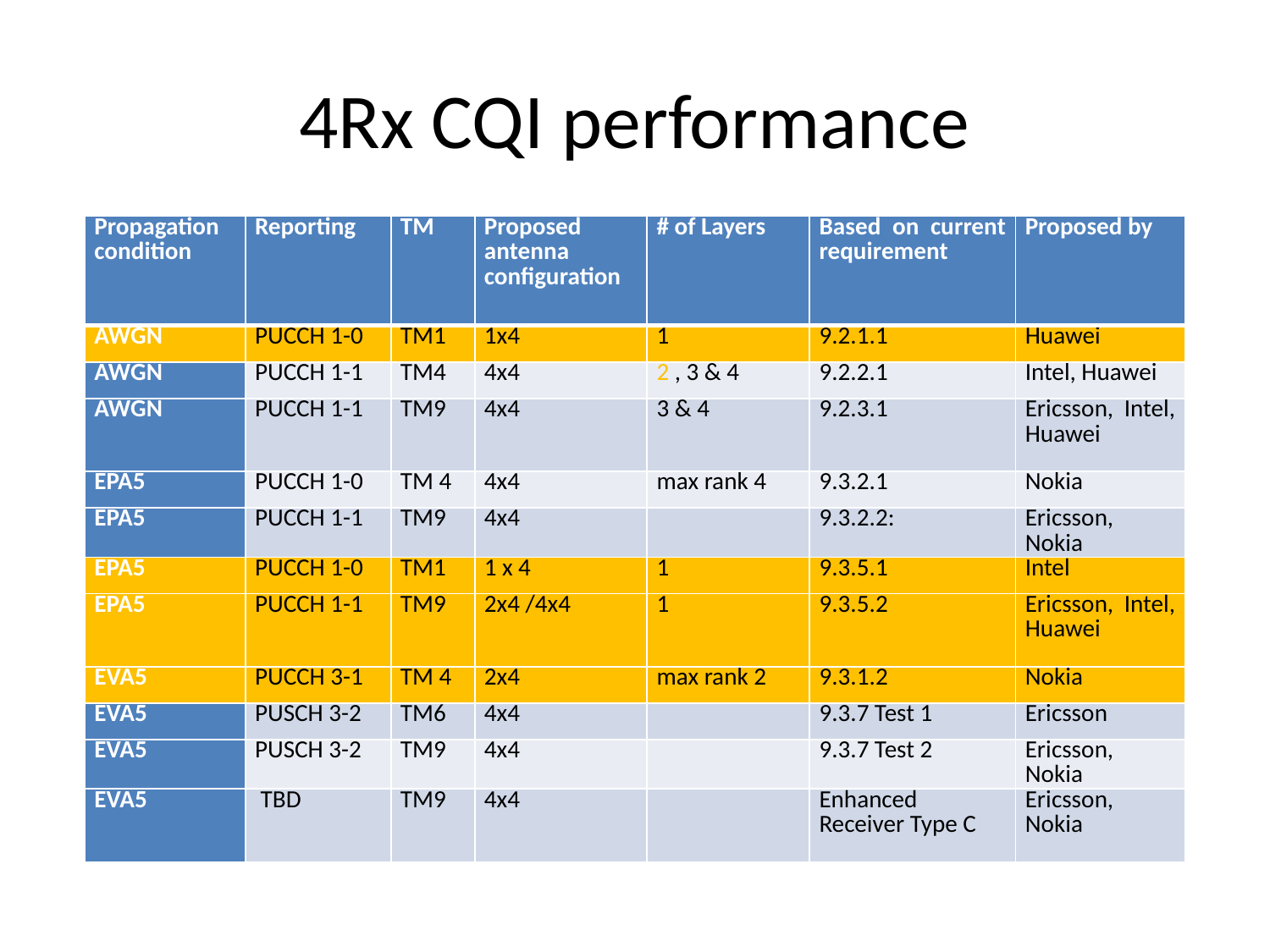

# 4Rx CQI performance
| Propagation condition | Reporting | TM | Proposed antenna configuration | # of Layers | Based on current requirement | Proposed by |
| --- | --- | --- | --- | --- | --- | --- |
| AWGN | PUCCH 1-0 | TM1 | 1x4 | 1 | 9.2.1.1 | Huawei |
| AWGN | PUCCH 1-1 | TM4 | 4x4 | 2 , 3 & 4 | 9.2.2.1 | Intel, Huawei |
| AWGN | PUCCH 1-1 | TM9 | 4x4 | 3 & 4 | 9.2.3.1 | Ericsson, Intel, Huawei |
| EPA5 | PUCCH 1-0 | TM 4 | 4x4 | max rank 4 | 9.3.2.1 | Nokia |
| EPA5 | PUCCH 1-1 | TM9 | 4x4 |  | 9.3.2.2: | Ericsson, Nokia |
| EPA5 | PUCCH 1-0 | TM1 | 1 x 4 | 1 | 9.3.5.1 | Intel |
| EPA5 | PUCCH 1-1 | TM9 | 2x4 /4x4 | 1 | 9.3.5.2 | Ericsson, Intel, Huawei |
| EVA5 | PUCCH 3-1 | TM 4 | 2x4 | max rank 2 | 9.3.1.2 | Nokia |
| EVA5 | PUSCH 3-2 | TM6 | 4x4 |  | 9.3.7 Test 1 | Ericsson |
| EVA5 | PUSCH 3-2 | TM9 | 4x4 |  | 9.3.7 Test 2 | Ericsson, Nokia |
| EVA5 | TBD | TM9 | 4x4 |  | Enhanced Receiver Type C | Ericsson, Nokia |